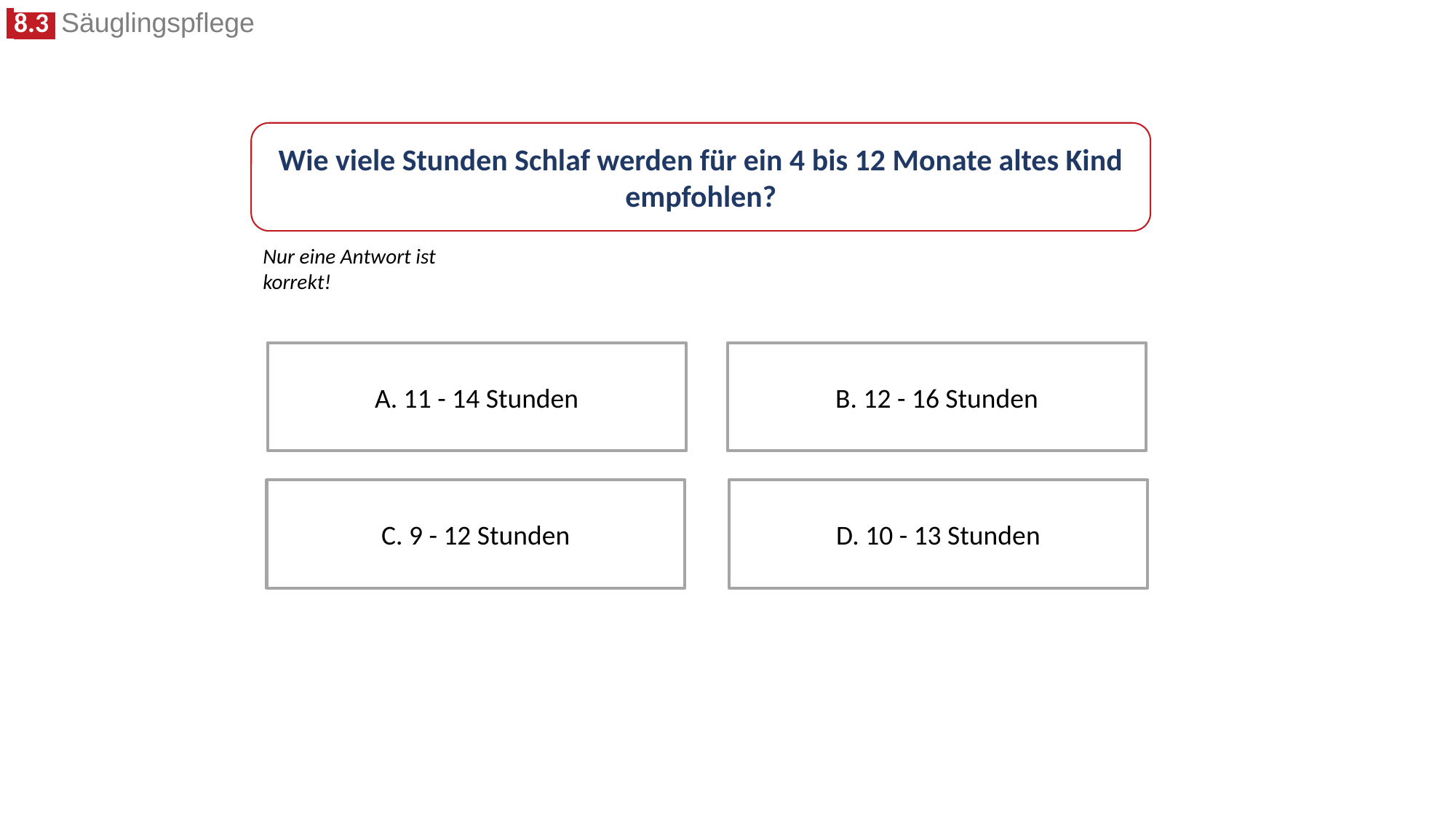

Wie viele Stunden Schlaf werden für ein 4 bis 12 Monate altes Kind empfohlen?
Nur eine Antwort ist korrekt!
B. 12 - 16 Stunden
A. 11 - 14 Stunden
D. 10 - 13 Stunden
C. 9 - 12 Stunden